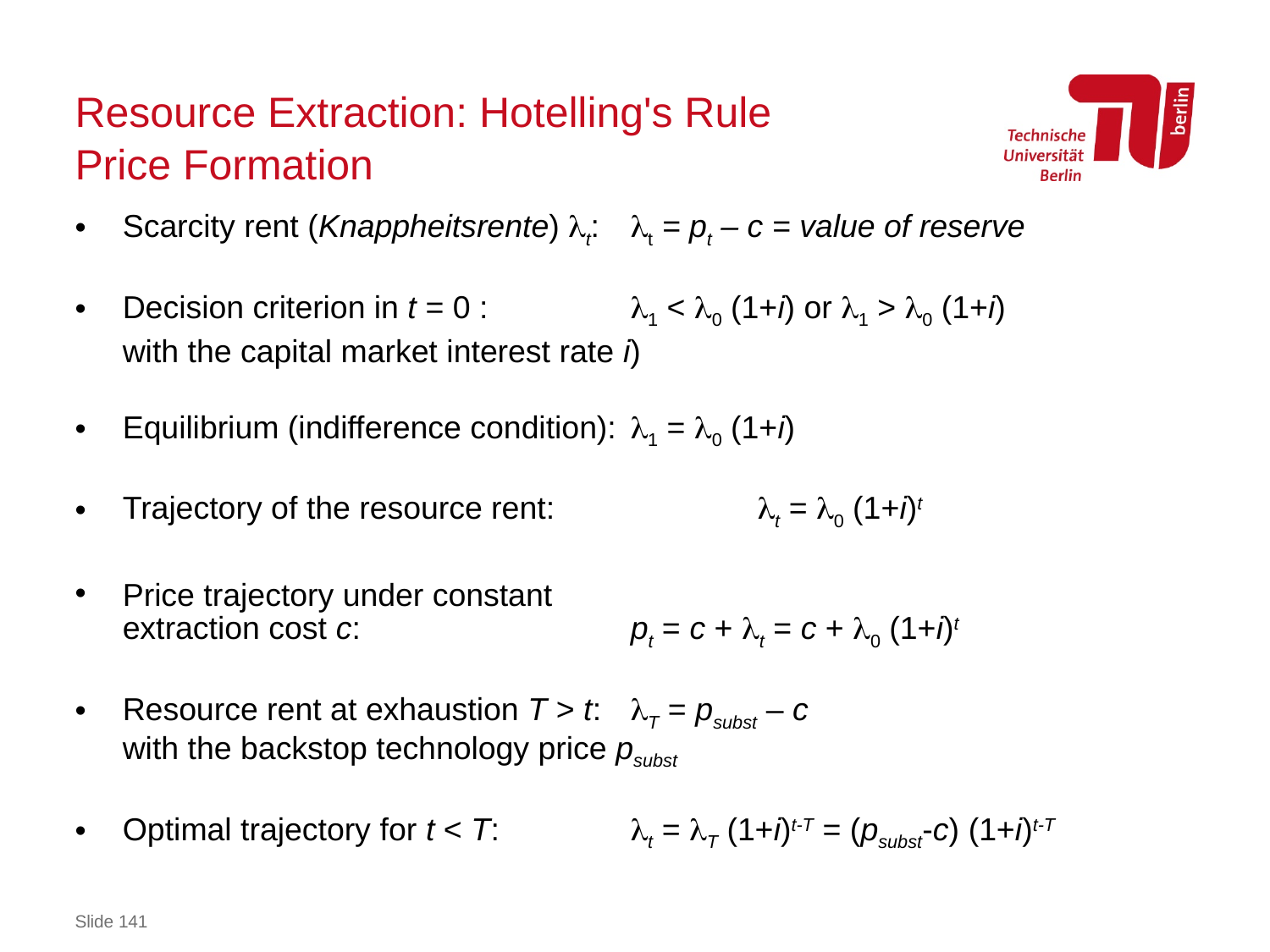

# Resource Extraction: Hotelling's Rule Price Formation
Scarcity rent (Knappheitsrente) λt: 	λt = pt – c = value of reserve
Decision criterion in t = 0 :		λ1 < λ0 (1+i) or λ1 > λ0 (1+i)
with the capital market interest rate i)
Equilibrium (indifference condition):	λ1 = λ0 (1+i)
Trajectory of the resource rent:		λt = λ0 (1+i)t
Price trajectory under constant
extraction cost c:	 		pt = c + λt = c + λ0 (1+i)t
Resource rent at exhaustion T > t:	λT = psubst – c
with the backstop technology price psubst
Optimal trajectory for t < T:		λt = λT (1+i)t-T = (psubst-c) (1+i)t-T
Slide 141